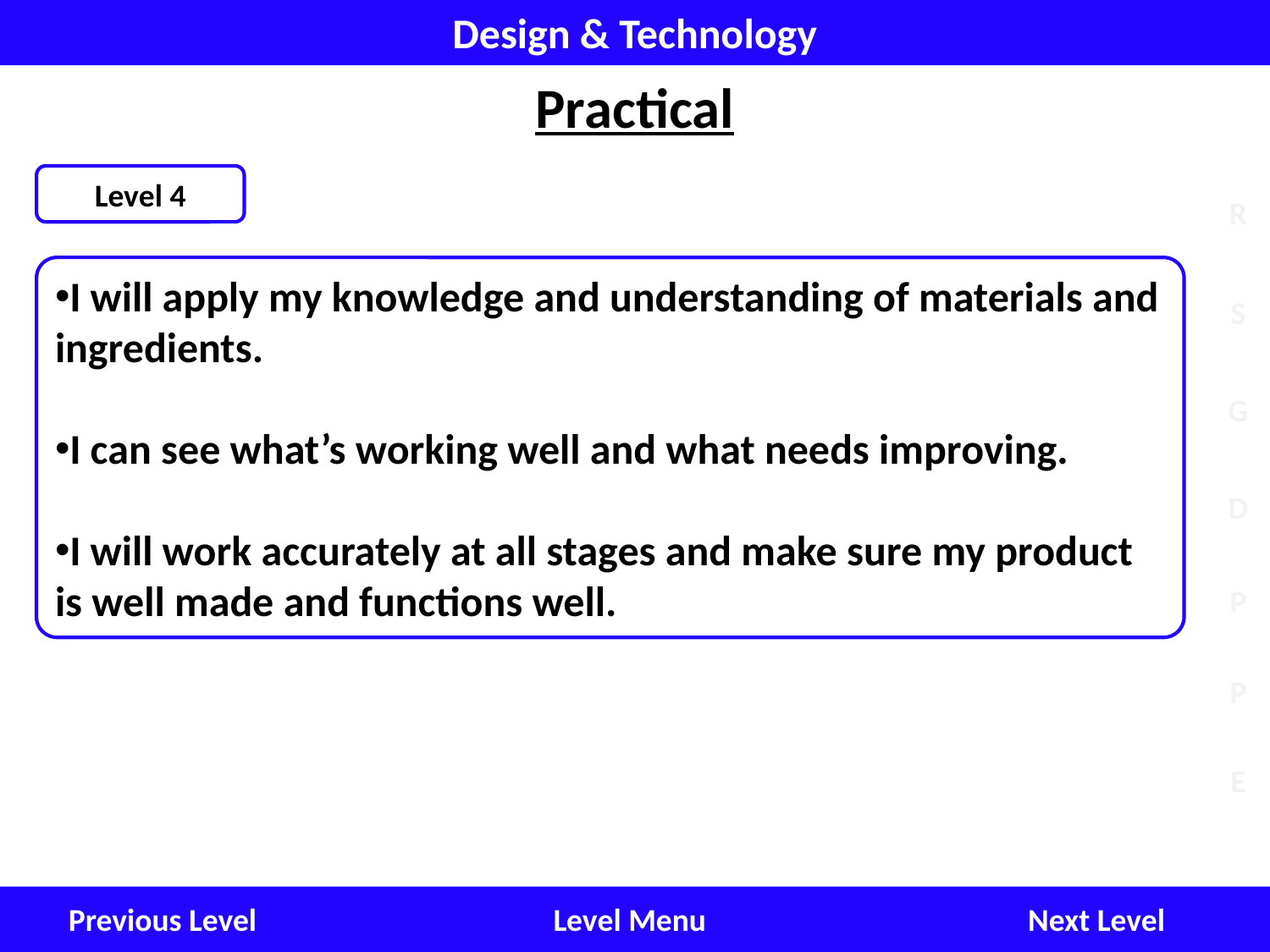

Design & Technology
Practical
Level 4
I will apply my knowledge and understanding of materials and ingredients.

I can see what’s working well and what needs improving.

I will work accurately at all stages and make sure my product is well made and functions well.

Next Level
Level Menu
Previous Level